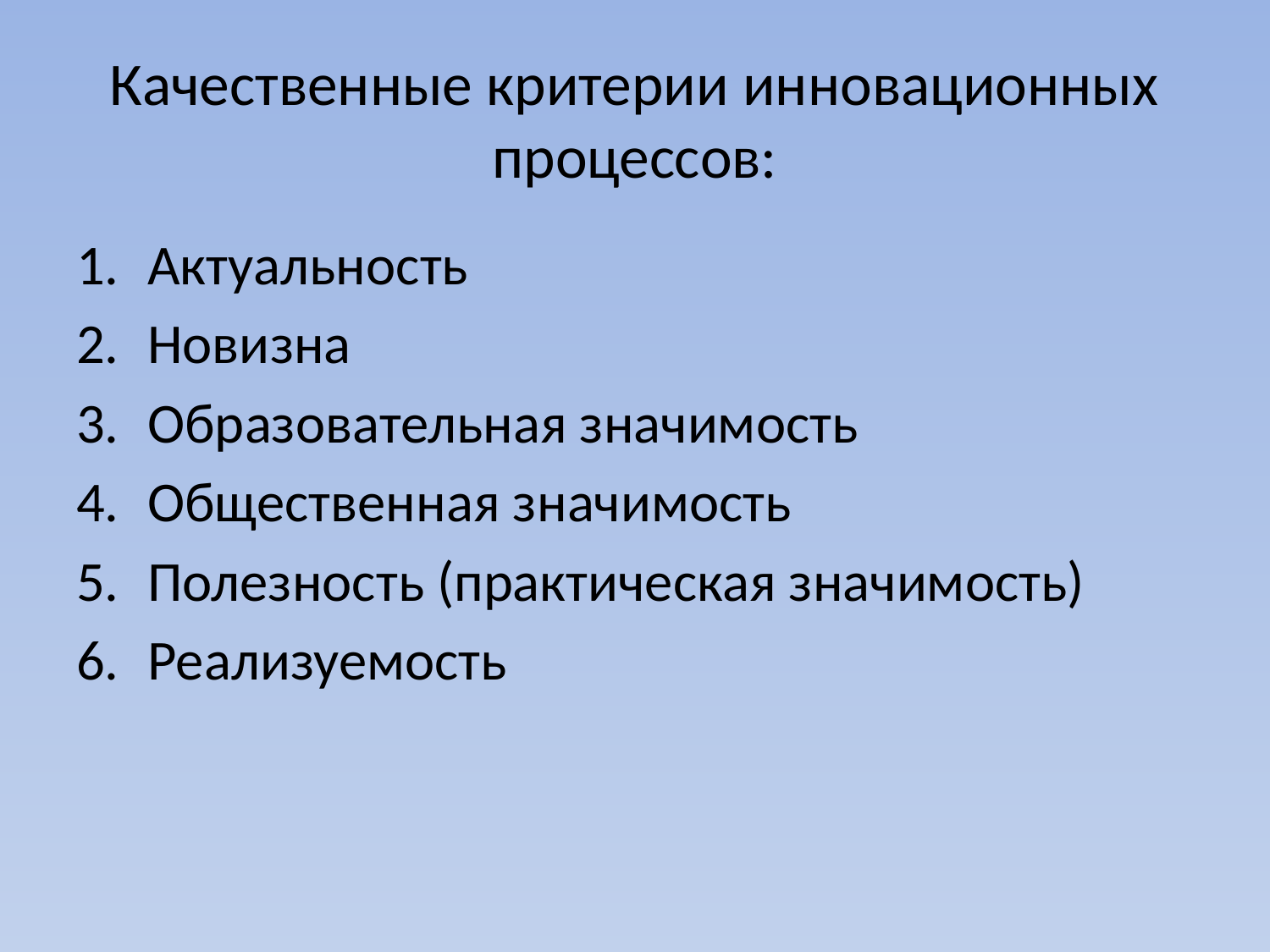

# Качественные критерии инновационных процессов:
Актуальность
Новизна
Образовательная значимость
Общественная значимость
Полезность (практическая значимость)
Реализуемость